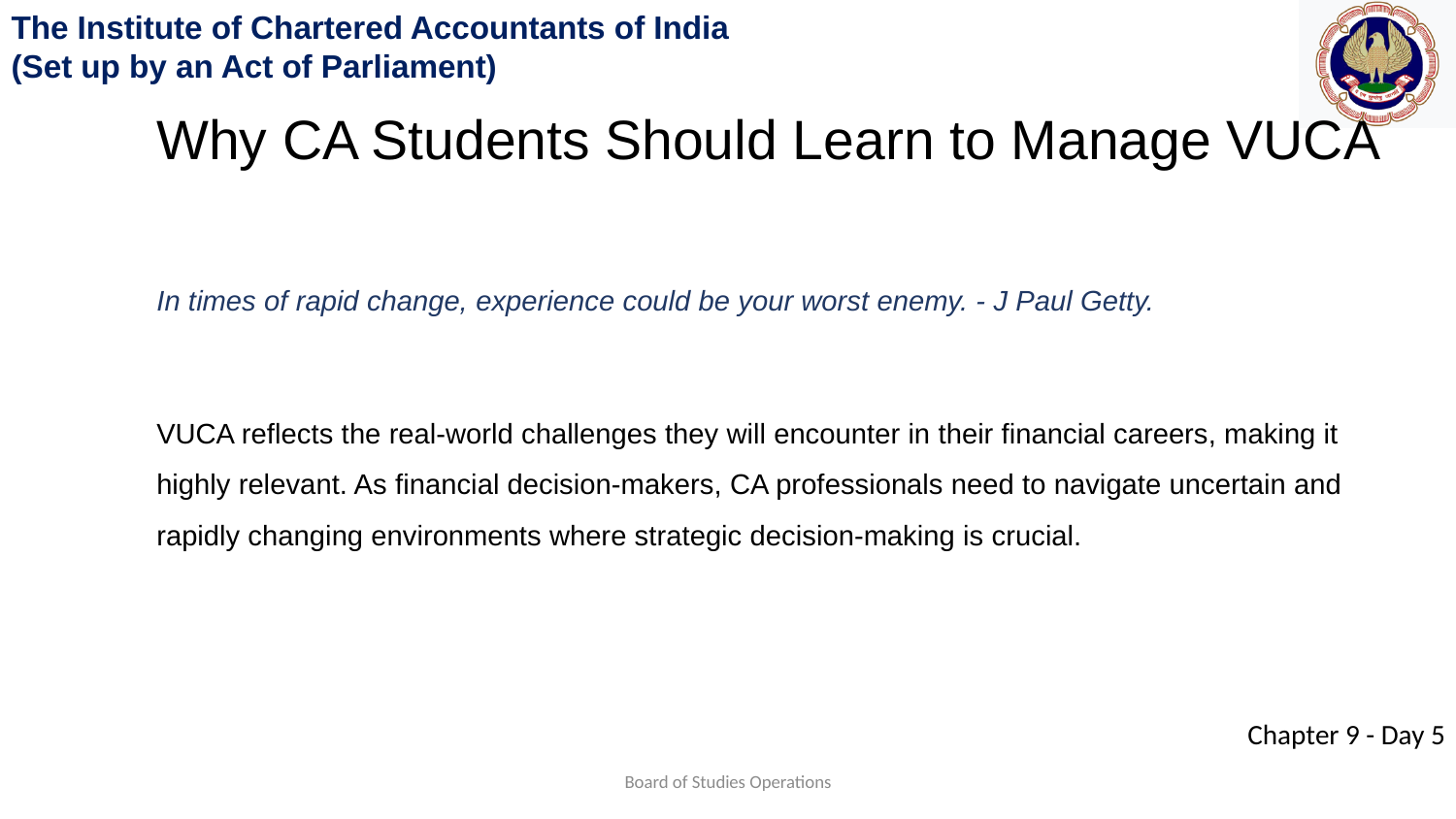

Why CA Students Should Learn to Manage VUCA
In times of rapid change, experience could be your worst enemy. - J Paul Getty.

VUCA reflects the real-world challenges they will encounter in their financial careers, making it highly relevant. As financial decision-makers, CA professionals need to navigate uncertain and rapidly changing environments where strategic decision-making is crucial.

Board of Studies Operations